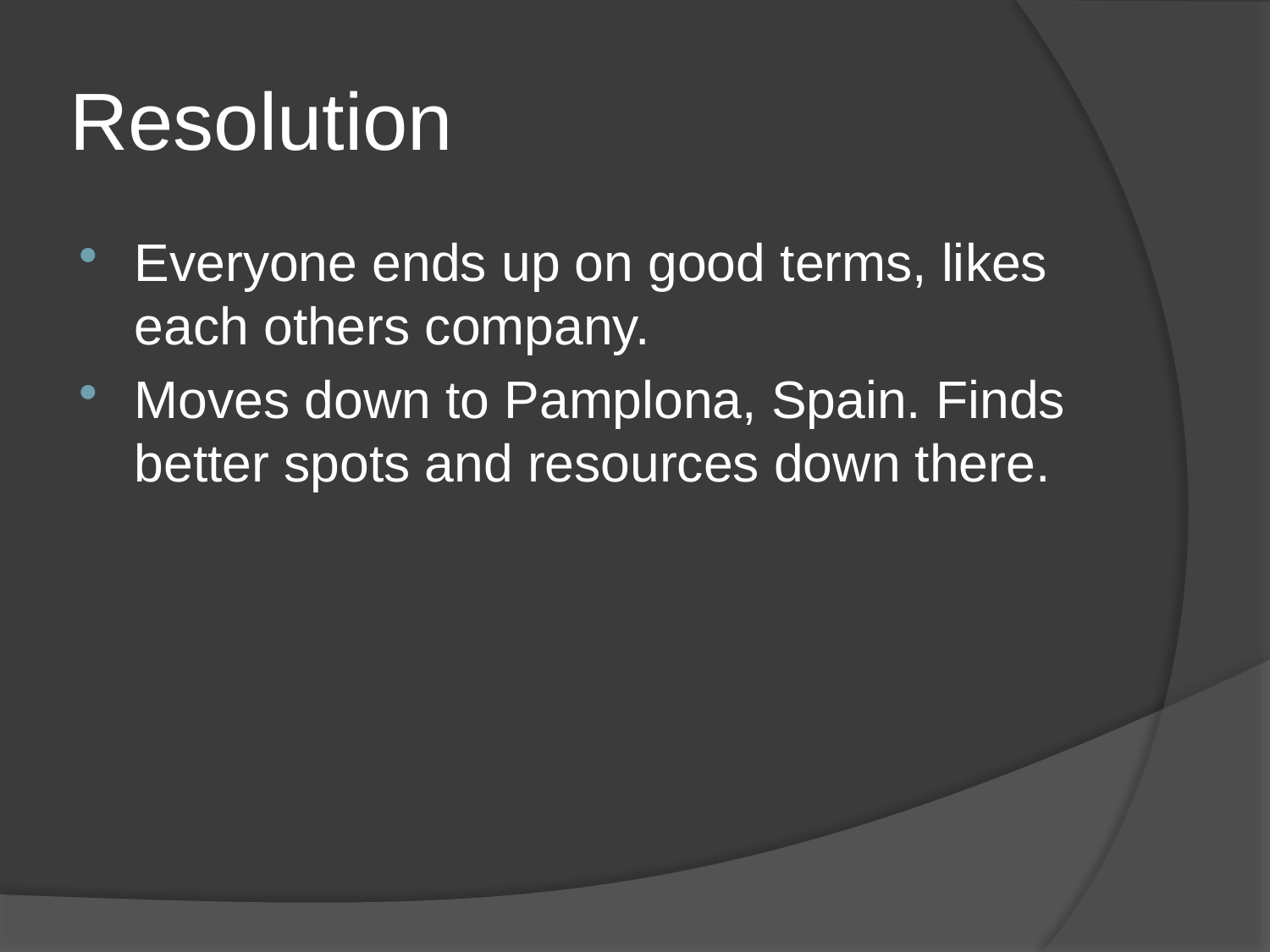

# Resolution
Everyone ends up on good terms, likes each others company.
Moves down to Pamplona, Spain. Finds better spots and resources down there.